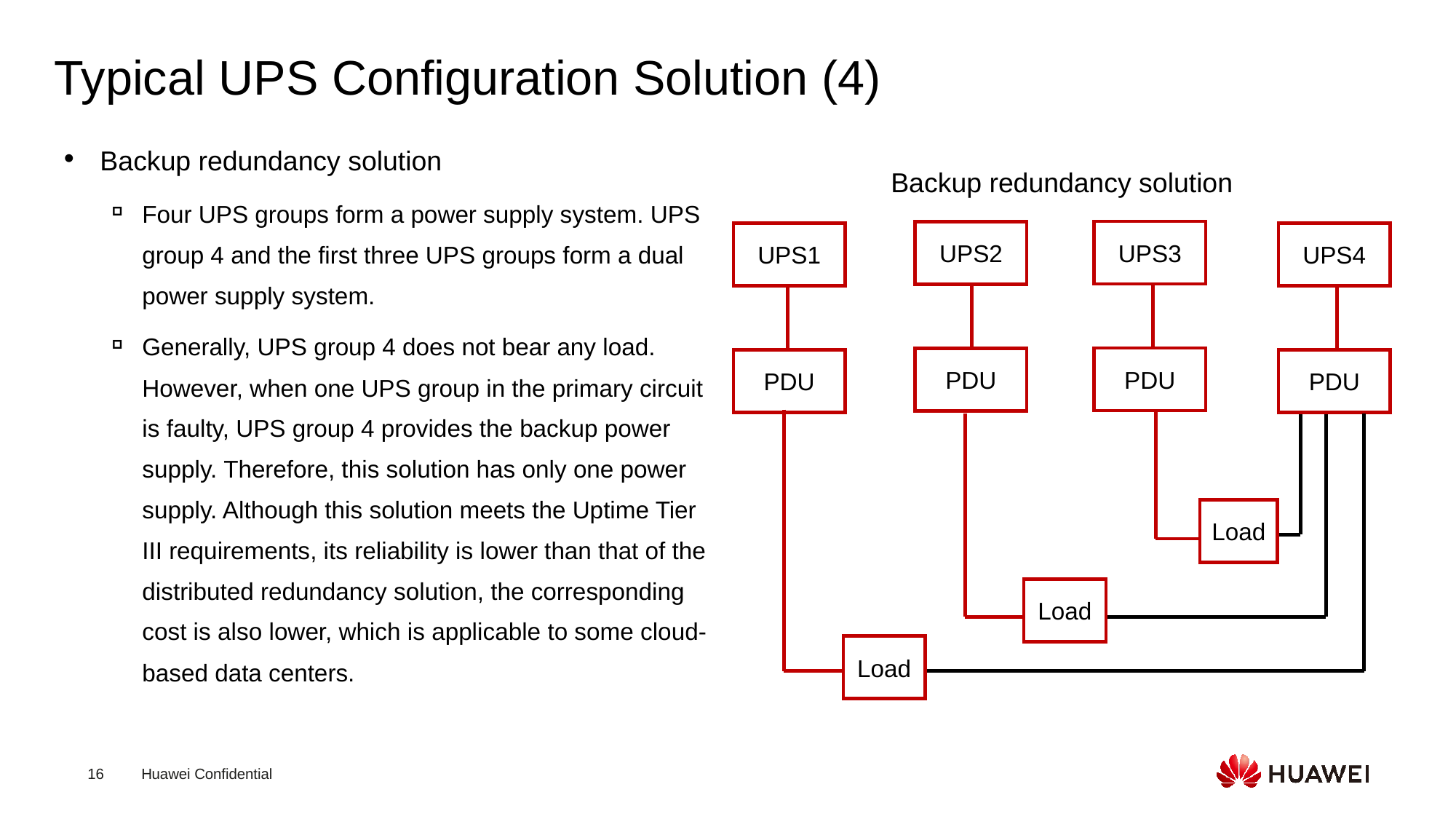

# Typical UPS Configuration Solution (4)
Backup redundancy solution
Four UPS groups form a power supply system. UPS group 4 and the first three UPS groups form a dual power supply system.
Generally, UPS group 4 does not bear any load. However, when one UPS group in the primary circuit is faulty, UPS group 4 provides the backup power supply. Therefore, this solution has only one power supply. Although this solution meets the Uptime Tier III requirements, its reliability is lower than that of the distributed redundancy solution, the corresponding cost is also lower, which is applicable to some cloud-based data centers.
Backup redundancy solution
UPS3
UPS2
UPS1
UPS4
PDU
PDU
PDU
PDU
Load
Load
Load